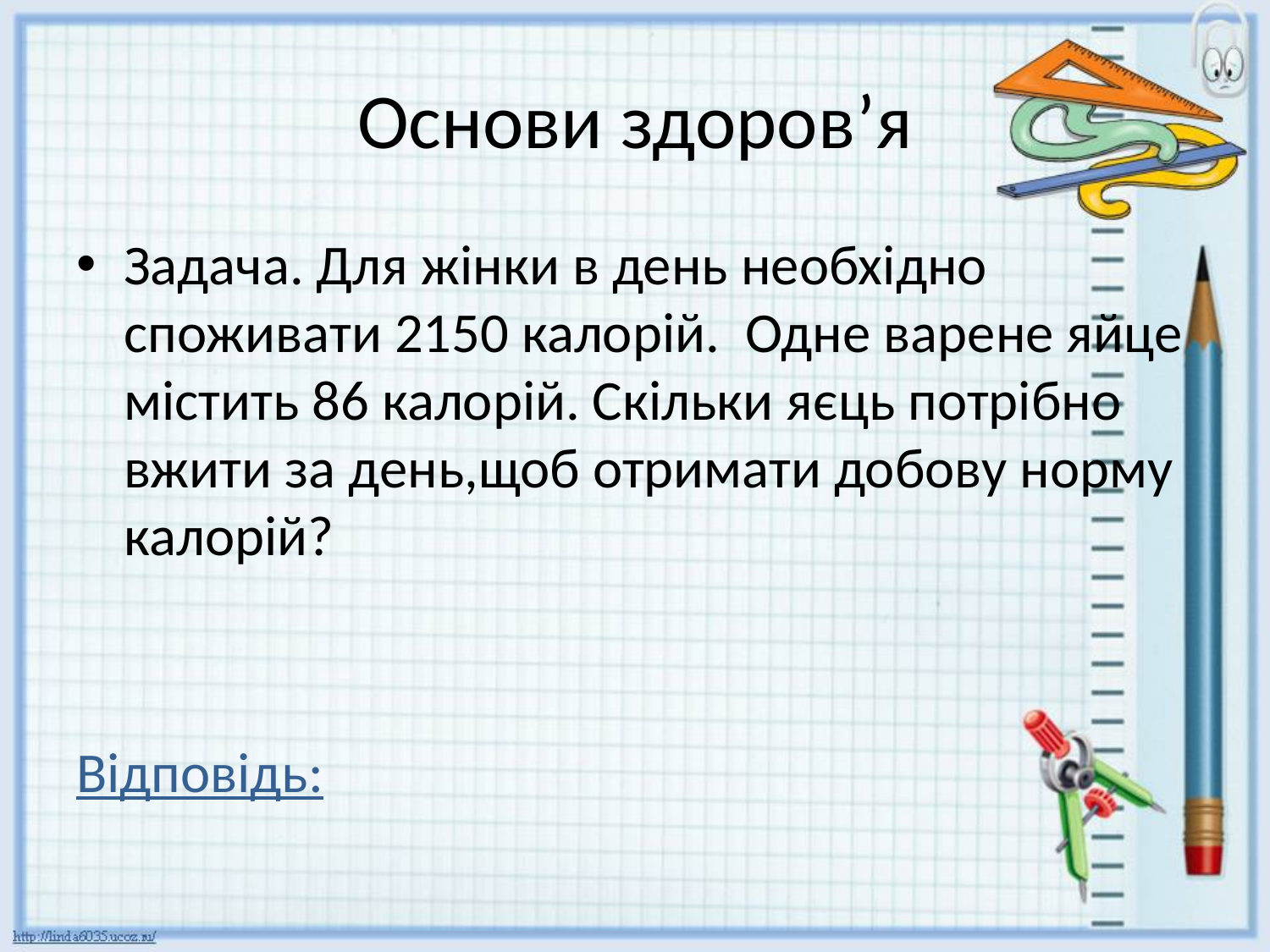

# Основи здоров’я
Задача. Для жінки в день необхідно споживати 2150 калорій.  Одне варене яйце містить 86 калорій. Скільки яєць потрібно вжити за день,щоб отримати добову норму калорій?

Відповідь: